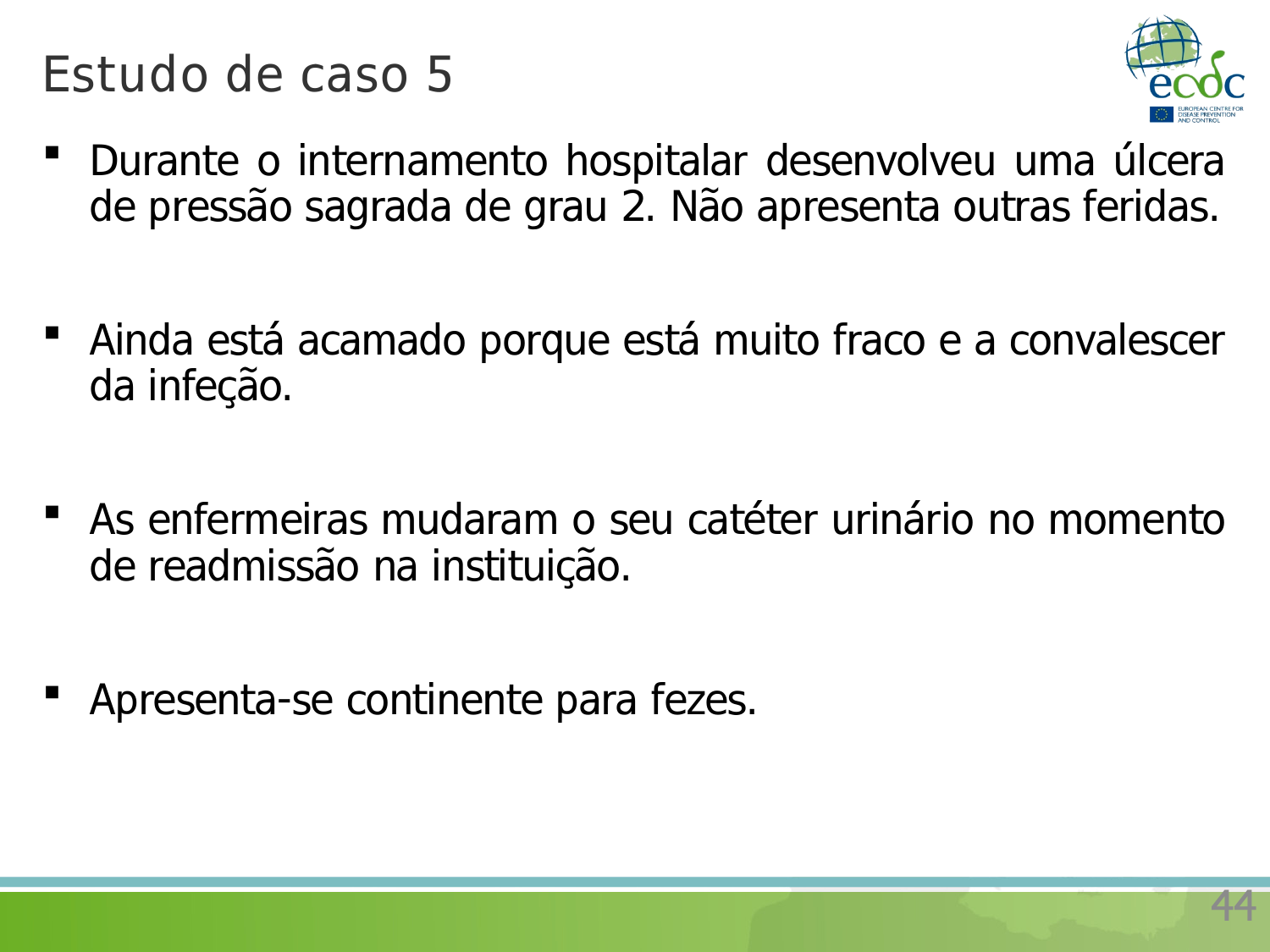

# Estudo de caso 5
Durante o internamento hospitalar desenvolveu uma úlcera de pressão sagrada de grau 2. Não apresenta outras feridas.

Ainda está acamado porque está muito fraco e a convalescer da infeção.

As enfermeiras mudaram o seu catéter urinário no momento de readmissão na instituição.

Apresenta-se continente para fezes.

44